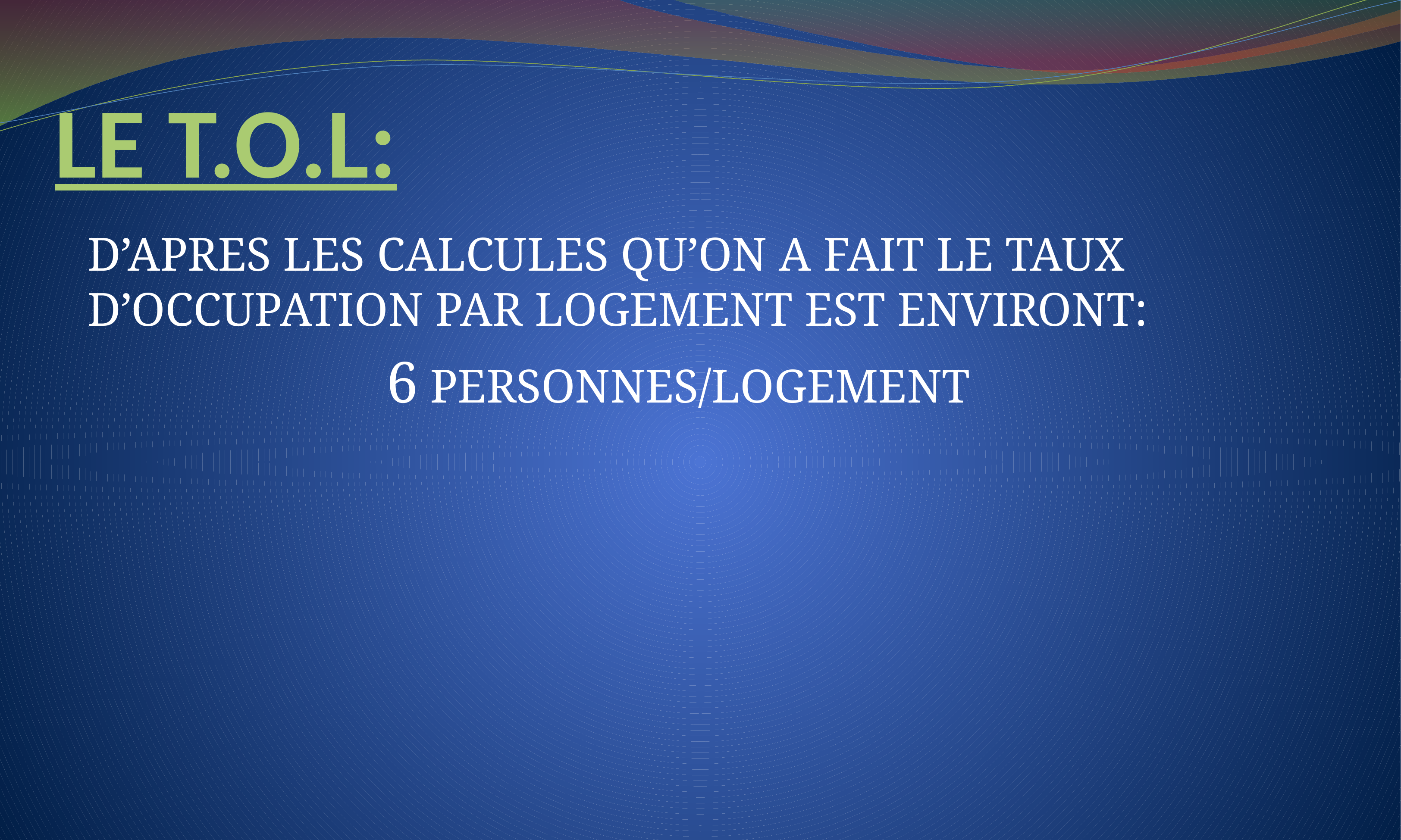

# LE T.O.L:
D’APRES LES CALCULES QU’ON A FAIT LE TAUX D’OCCUPATION PAR LOGEMENT EST ENVIRONT:
                         6 PERSONNES/LOGEMENT